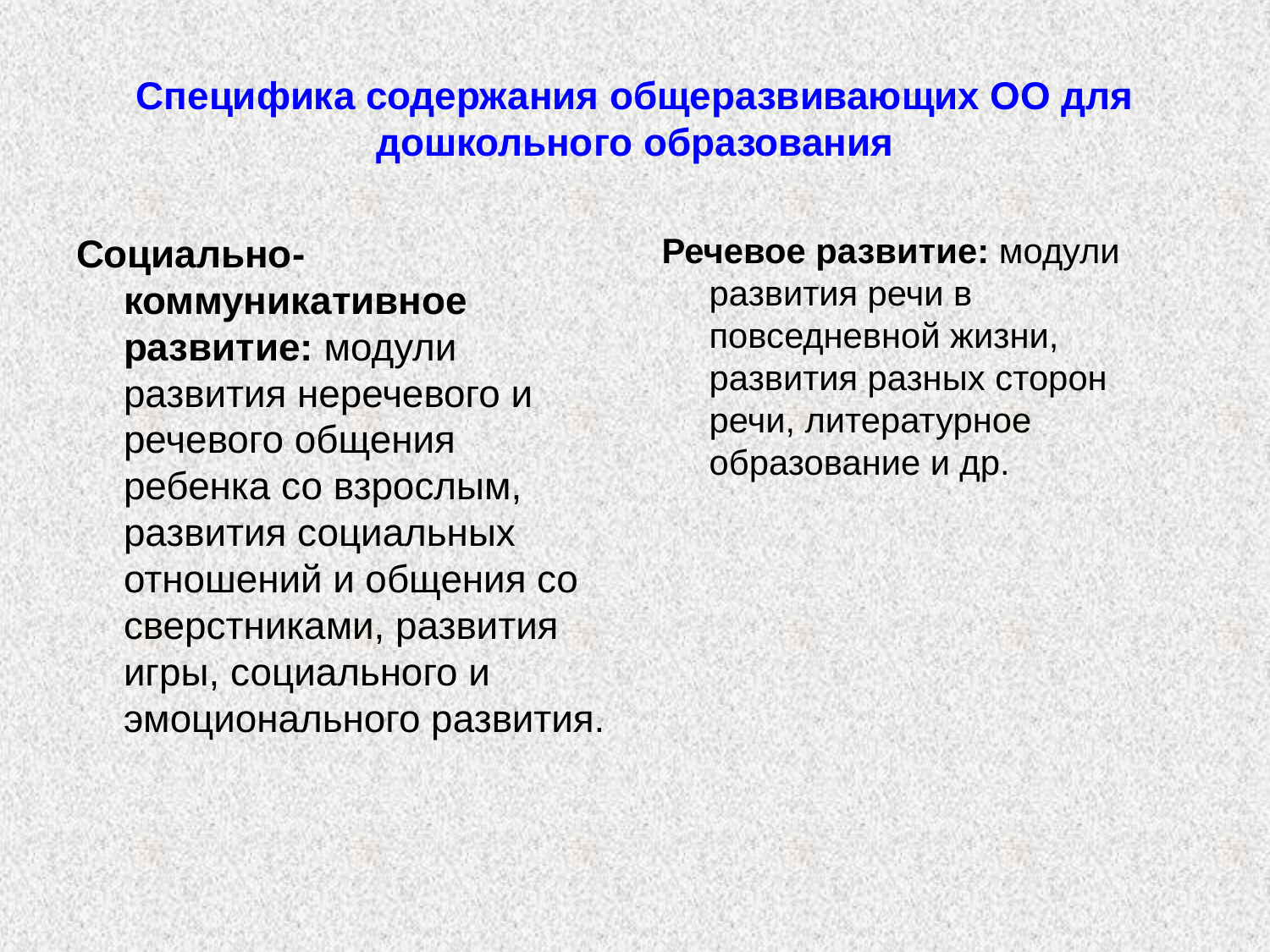

# Специфика содержания общеразвивающих ОО для дошкольного образования
Социально-коммуникативное развитие: модули развития неречевого и речевого общения ребенка со взрослым, развития социальных отношений и общения со сверстниками, развития игры, социального и эмоционального развития.
Речевое развитие: модули развития речи в повседневной жизни, развития разных сторон речи, литературное образование и др.